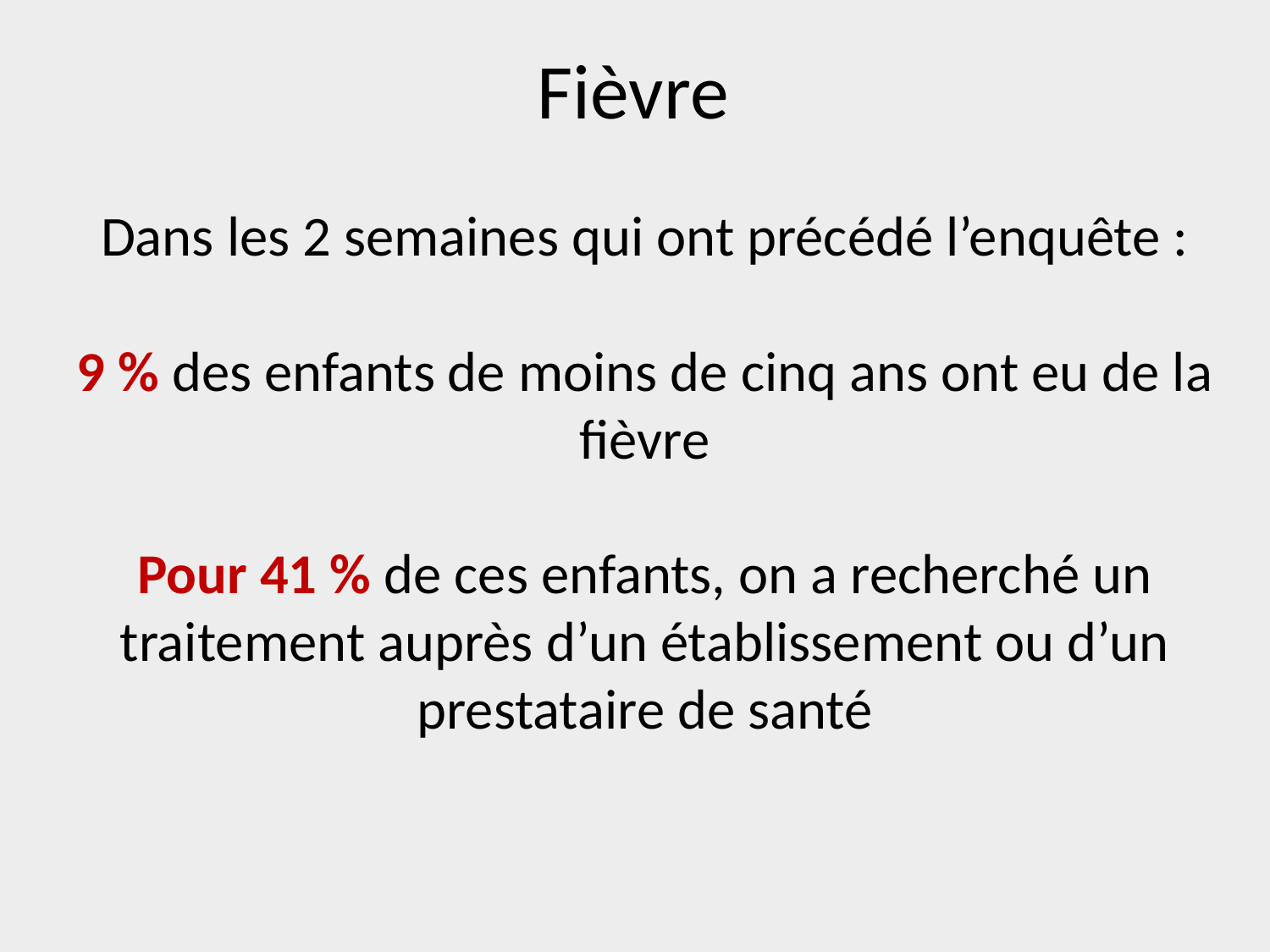

# Fièvre
Dans les 2 semaines qui ont précédé l’enquête :

9 % des enfants de moins de cinq ans ont eu de la fièvre

Pour 41 % de ces enfants, on a recherché un traitement auprès d’un établissement ou d’un prestataire de santé